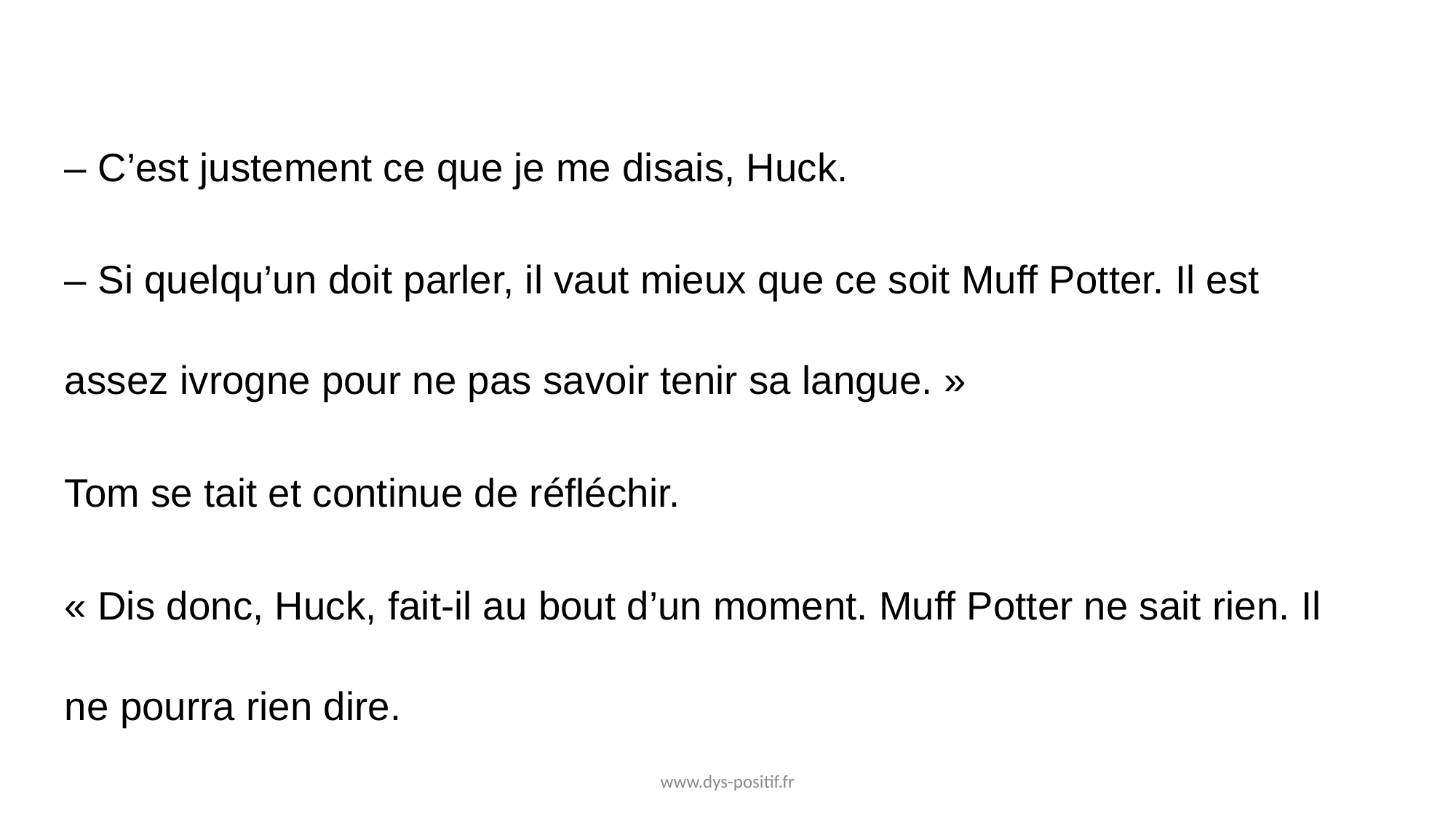

– C’est justement ce que je me disais, Huck.
– Si quelqu’un doit parler, il vaut mieux que ce soit Muff Potter. Il est assez ivrogne pour ne pas savoir tenir sa langue. »
Tom se tait et continue de réfléchir.
« Dis donc, Huck, fait-il au bout d’un moment. Muff Potter ne sait rien. Il ne pourra rien dire.
www.dys-positif.fr